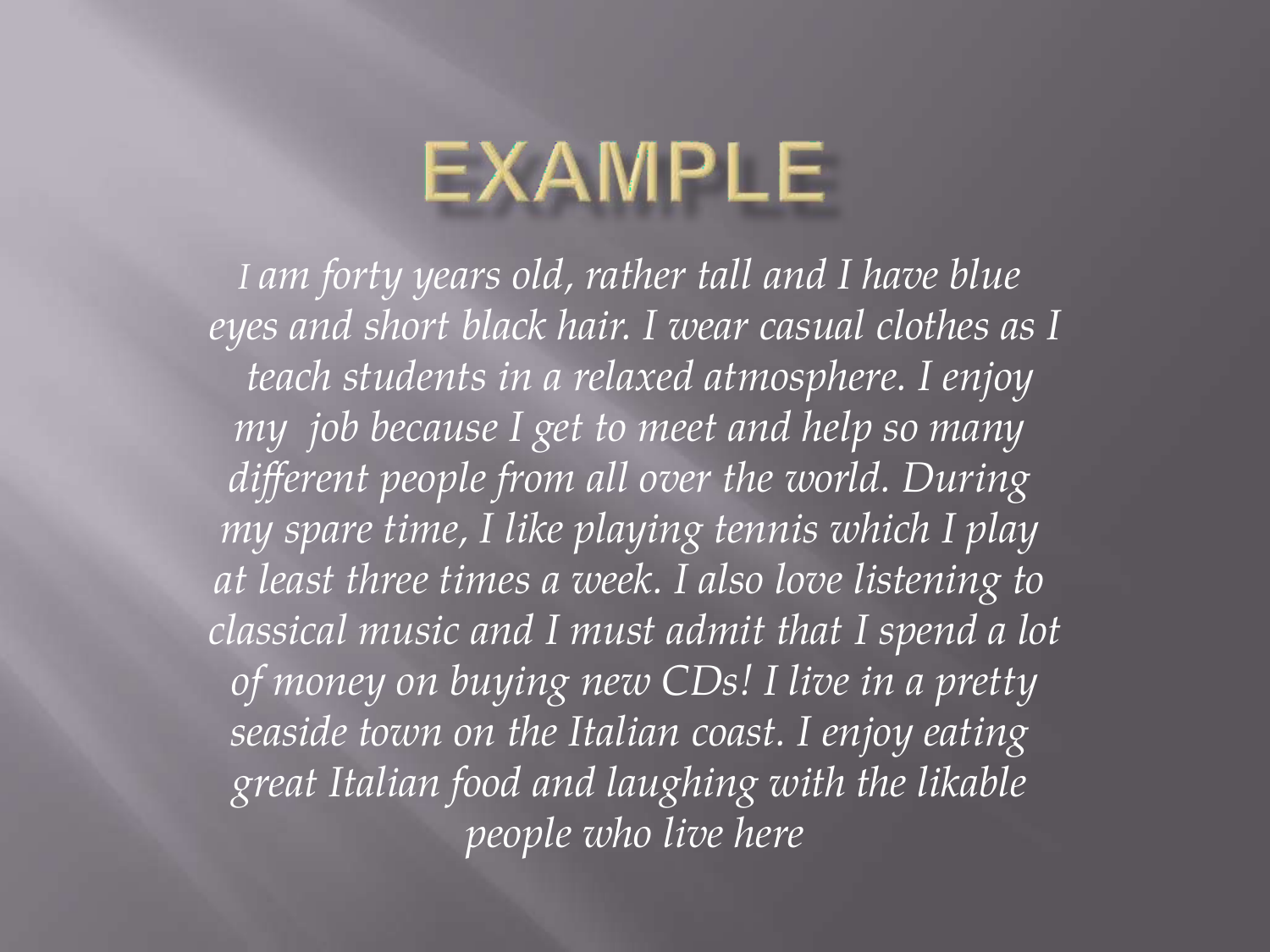

I am forty years old, rather tall and I have blue  eyes and short black hair. I wear casual clothes as I  teach students in a relaxed atmosphere. I enjoy my  job because I get to meet and help so many  different people from all over the world. During  my spare time, I like playing tennis which I play  at least three times a week. I also love listening to  classical music and I must admit that I spend a lot  of money on buying new CDs! I live in a pretty  seaside town on the Italian coast. I enjoy eating  great Italian food and laughing with the likable  people who live here